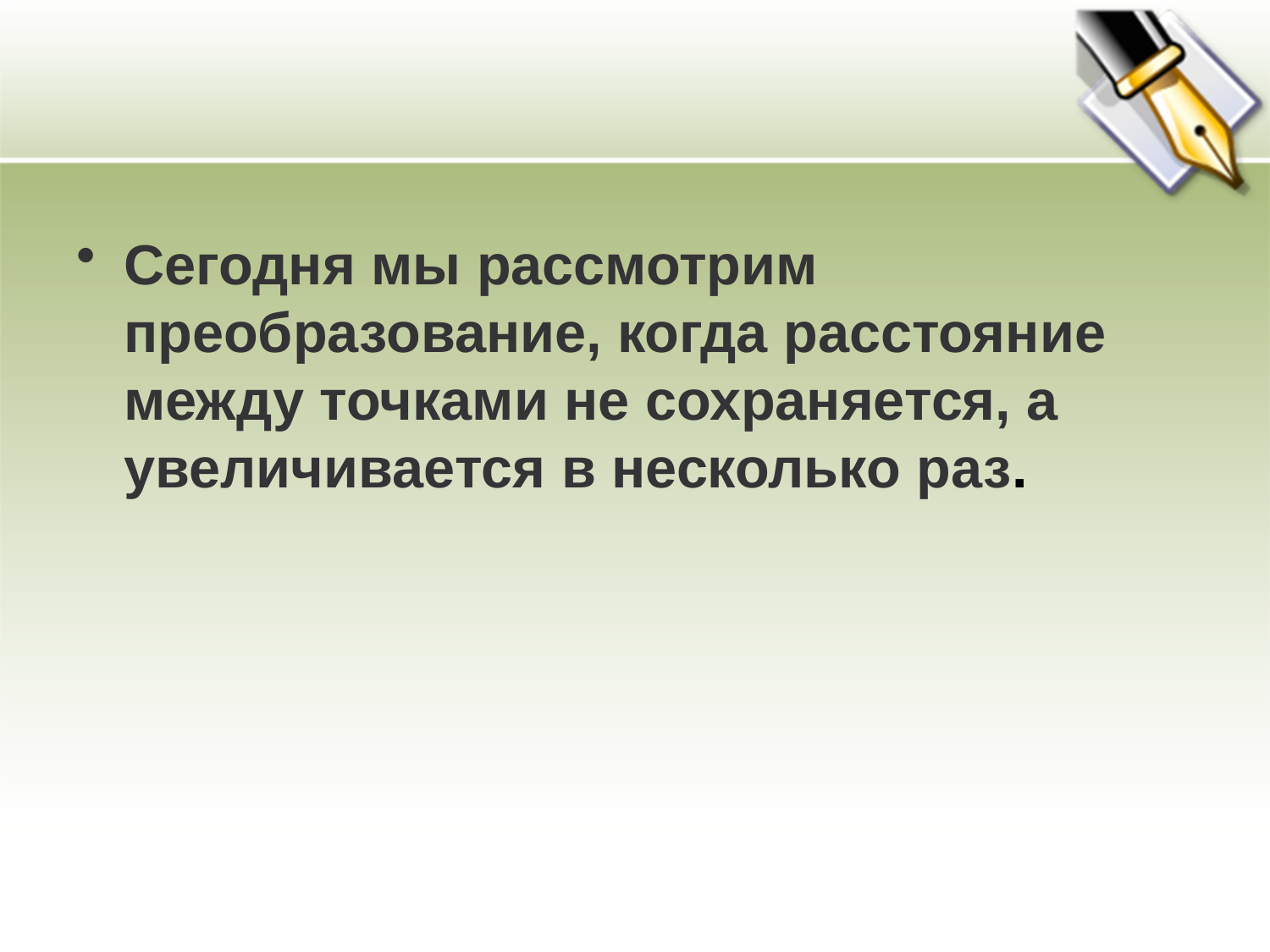

#
Сегодня мы рассмотрим преобразование, когда расстояние между точками не сохраняется, а увеличивается в несколько раз.